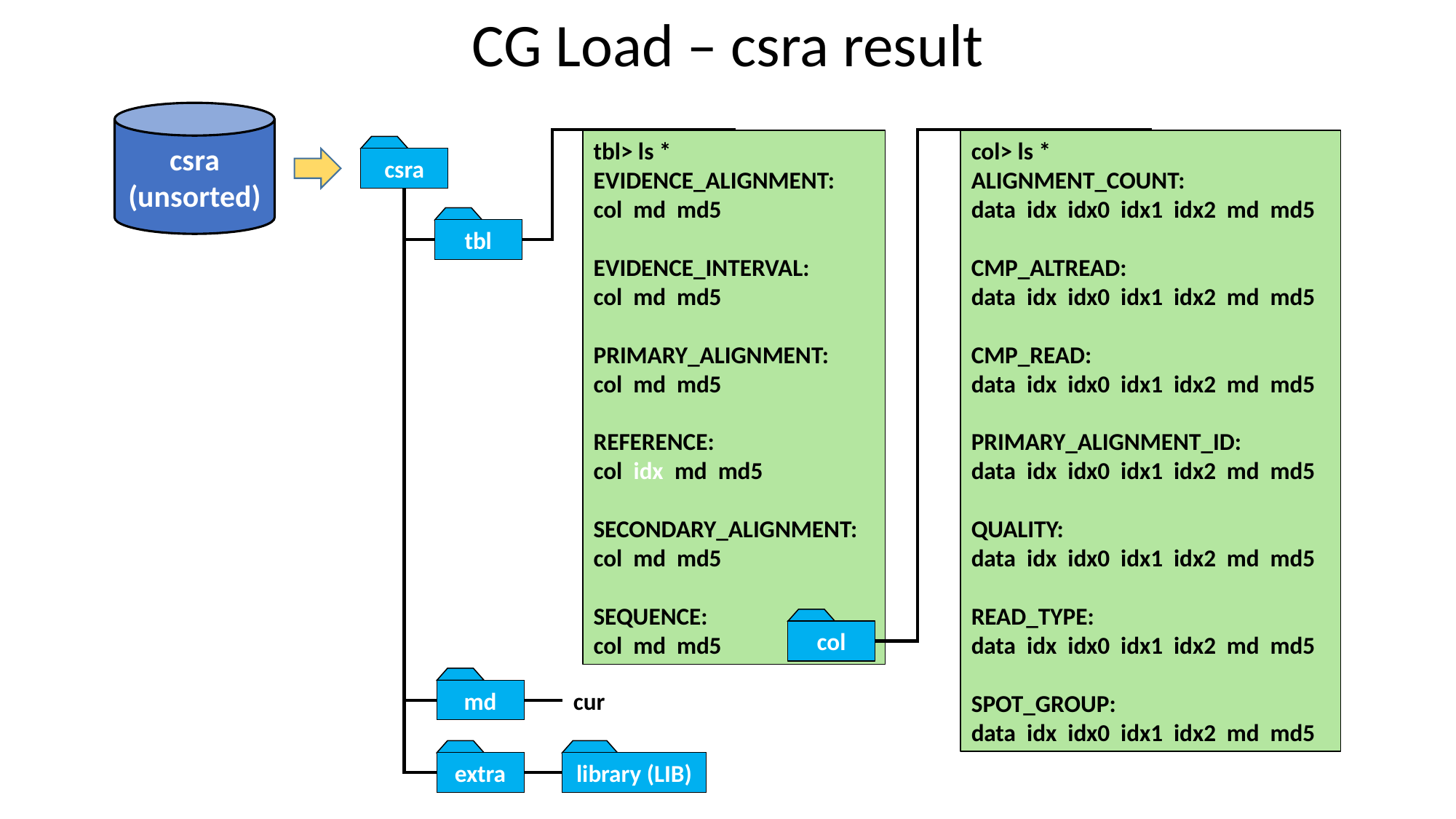

CG Load – csra result
csra (unsorted)
tbl> ls *
EVIDENCE_ALIGNMENT:
col  md  md5

EVIDENCE_INTERVAL:
col  md  md5

PRIMARY_ALIGNMENT:
col  md  md5

REFERENCE:
col  idx  md  md5

SECONDARY_ALIGNMENT:
col  md  md5

SEQUENCE:
col  md  md5
col> ls *
ALIGNMENT_COUNT:
data  idx  idx0  idx1  idx2  md  md5

CMP_ALTREAD:
data  idx  idx0  idx1  idx2  md  md5

CMP_READ:
data  idx  idx0  idx1  idx2  md  md5

PRIMARY_ALIGNMENT_ID:
data  idx  idx0  idx1  idx2  md  md5

QUALITY:
data  idx  idx0  idx1  idx2  md  md5

READ_TYPE:
data  idx  idx0  idx1  idx2  md  md5

SPOT_GROUP:
data  idx  idx0  idx1  idx2  md  md5

csra

tbl

col

md
cur

library (LIB)

extra